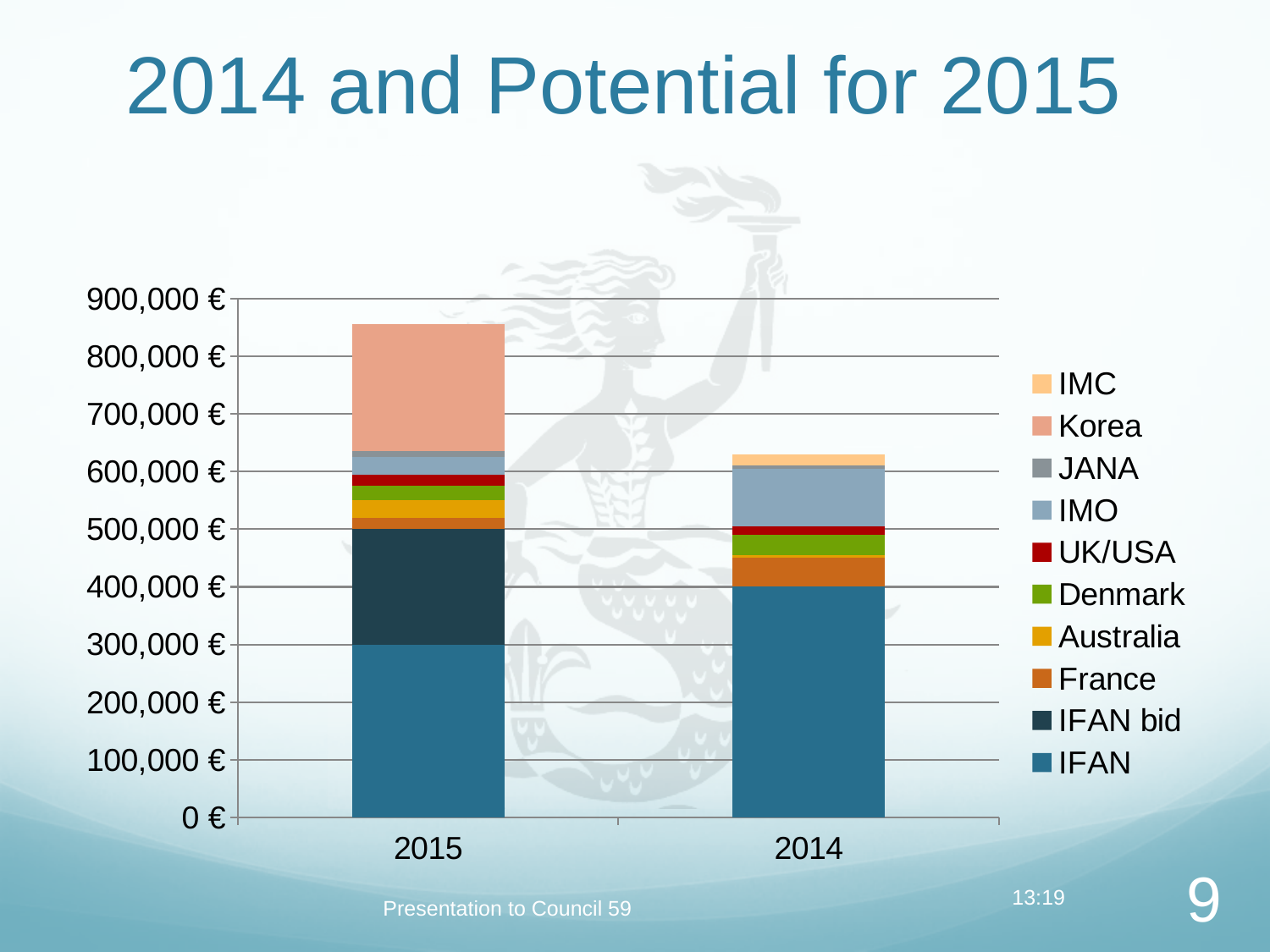

# 2014 and Potential for 2015

### Chart

| Category | IFAN | IFAN bid | France | Australia | Denmark | UK/USA | IMO | JANA | Korea | IMC |
|---|---|---|---|---|---|---|---|---|---|---|
| 2015 | 300000.0 | 200000.0 | 20000.0 | 30000.0 | 25000.0 | 20000.0 | 30000.0 | 11000.0 | 220000.0 | 0.0 |
| 2014 | 400000.0 | None | 50000.0 | 5000.0 | 35000.0 | 15000.0 | 100000.0 | 5000.0 | 0.0 | 20000.0 |
13:19
9
Presentation to Council 59